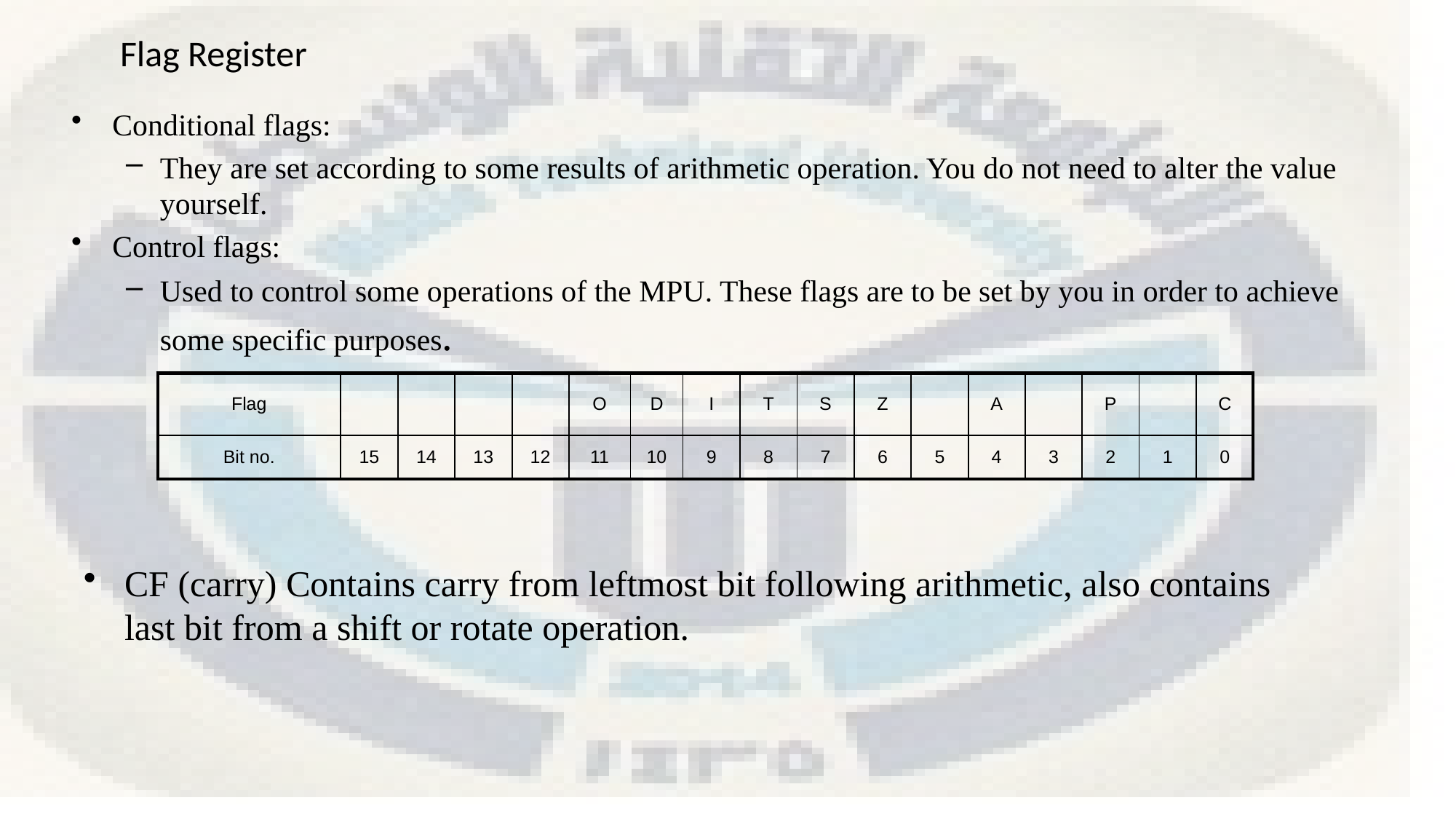

# Flag Register
Conditional flags:
They are set according to some results of arithmetic operation. You do not need to alter the value yourself.
Control flags:
Used to control some operations of the MPU. These flags are to be set by you in order to achieve some specific purposes.

| Flag |  |  |  |  | O | D | I | T | S | Z |  | A |  | P |  | C |
| --- | --- | --- | --- | --- | --- | --- | --- | --- | --- | --- | --- | --- | --- | --- | --- | --- |
| Bit no. | 15 | 14 | 13 | 12 | 11 | 10 | 9 | 8 | 7 | 6 | 5 | 4 | 3 | 2 | 1 | 0 |
CF (carry) Contains carry from leftmost bit following arithmetic, also contains last bit from a shift or rotate operation.